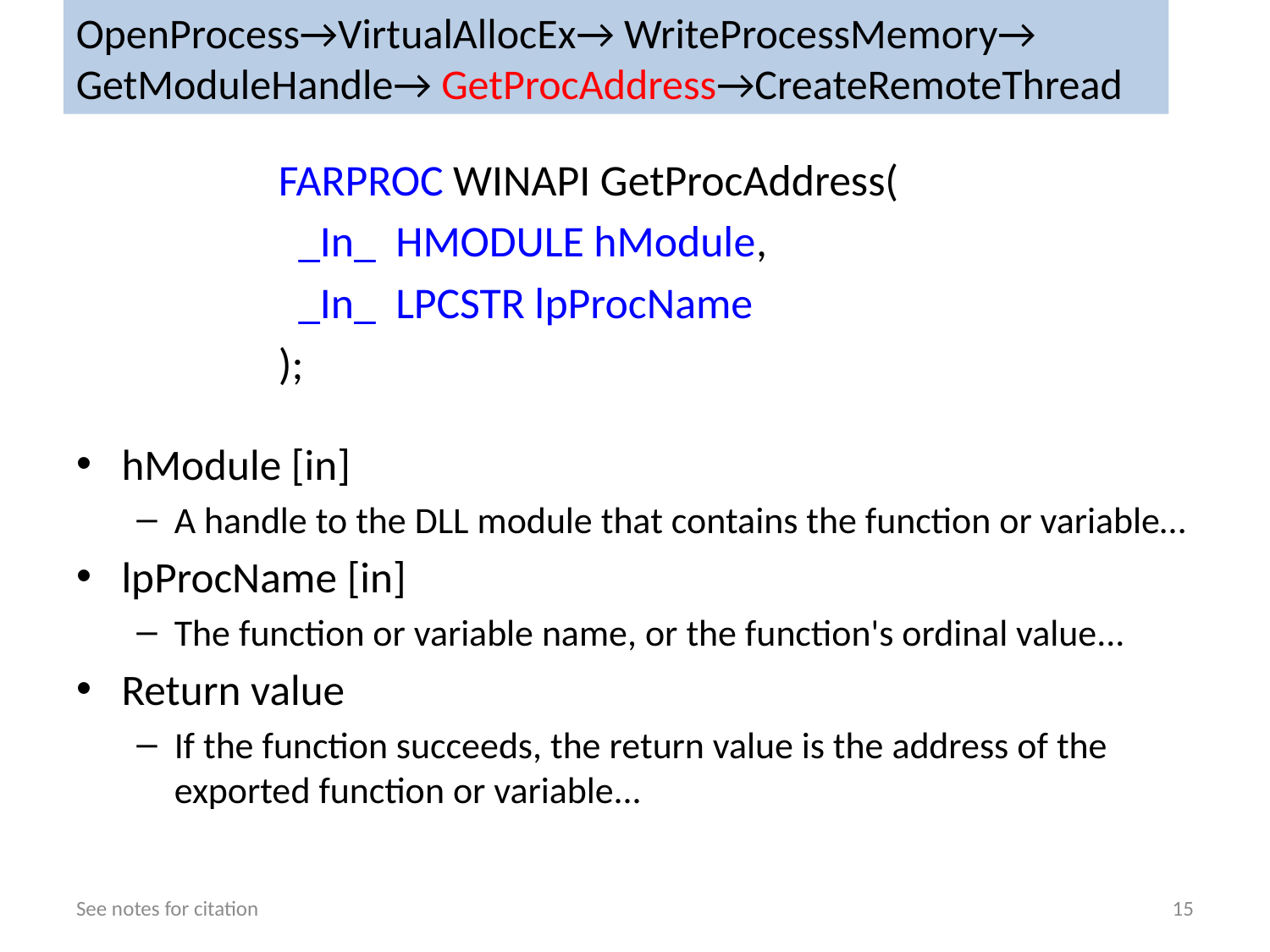

OpenProcess→VirtualAllocEx→ WriteProcessMemory→
GetModuleHandle→ GetProcAddress→CreateRemoteThread
FARPROC WINAPI GetProcAddress(
  _In_  HMODULE hModule,
  _In_  LPCSTR lpProcName
);
hModule [in]
A handle to the DLL module that contains the function or variable…
lpProcName [in]
The function or variable name, or the function's ordinal value...
Return value
If the function succeeds, the return value is the address of the exported function or variable...
See notes for citation
15